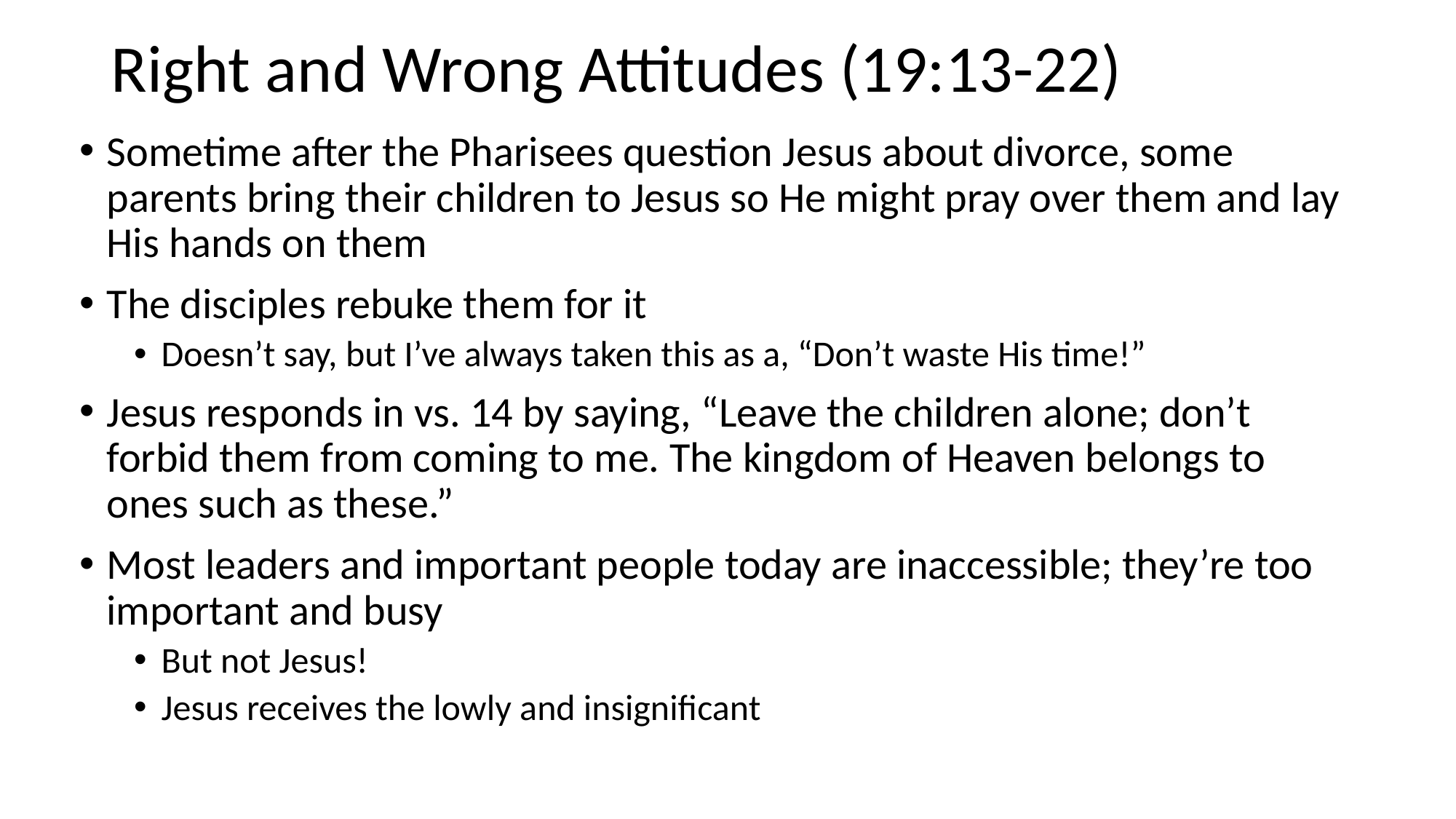

# Right and Wrong Attitudes (19:13-22)
Sometime after the Pharisees question Jesus about divorce, some parents bring their children to Jesus so He might pray over them and lay His hands on them
The disciples rebuke them for it
Doesn’t say, but I’ve always taken this as a, “Don’t waste His time!”
Jesus responds in vs. 14 by saying, “Leave the children alone; don’t forbid them from coming to me. The kingdom of Heaven belongs to ones such as these.”
Most leaders and important people today are inaccessible; they’re too important and busy
But not Jesus!
Jesus receives the lowly and insignificant